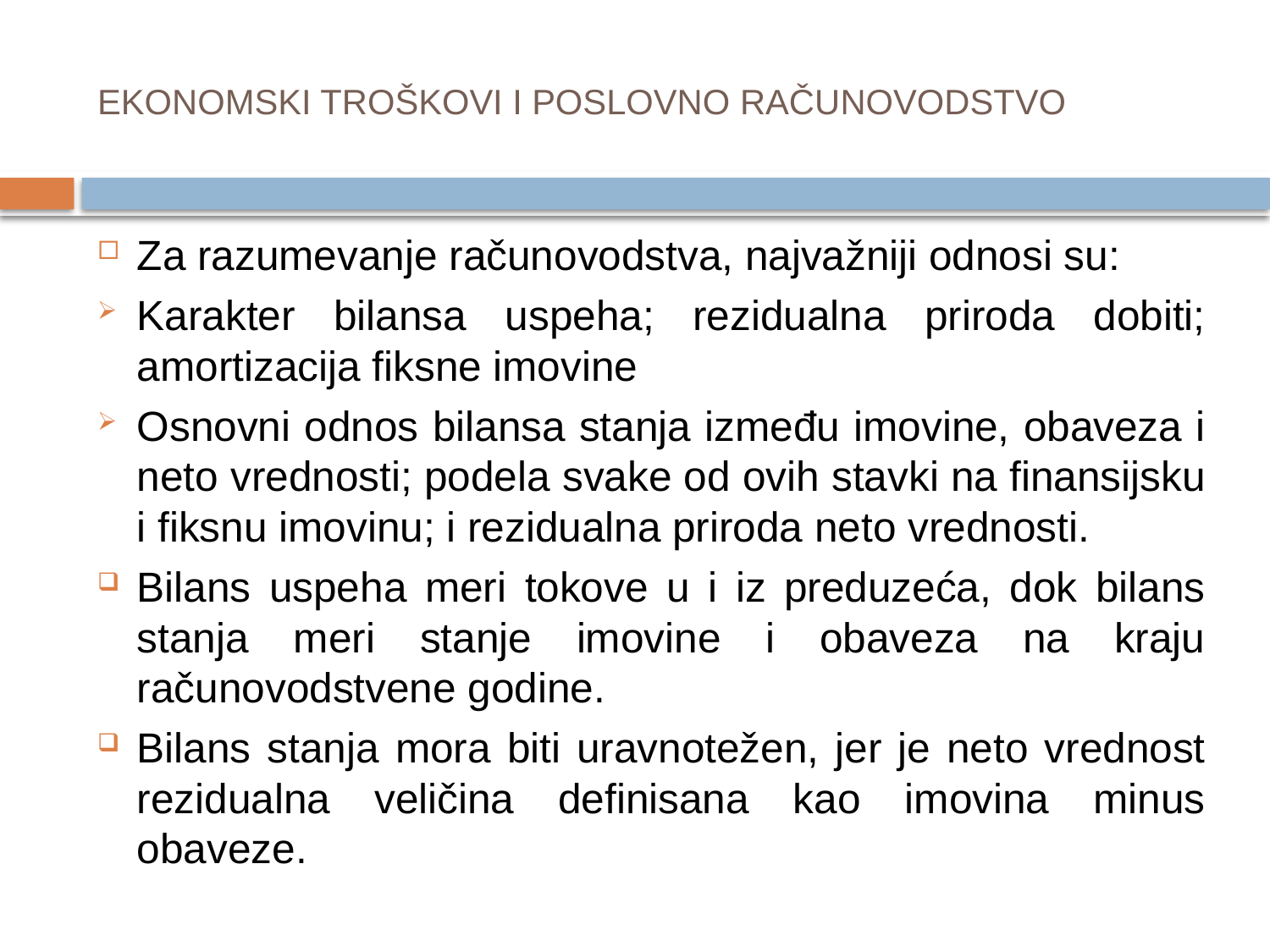

# EKONOMSKI TROŠKOVI I POSLOVNO RAČUNOVODSTVO
Za razumevanje računovodstva, najvažniji odnosi su:
Karakter bilansa uspeha; rezidualna priroda dobiti; amortizacija fiksne imovine
Osnovni odnos bilansa stanja između imovine, obaveza i neto vrednosti; podela svake od ovih stavki na finansijsku i fiksnu imovinu; i rezidualna priroda neto vrednosti.
Bilans uspeha meri tokove u i iz preduzeća, dok bilans stanja meri stanje imovine i obaveza na kraju računovodstvene godine.
Bilans stanja mora biti uravnotežen, jer je neto vrednost rezidualna veličina definisana kao imovina minus obaveze.